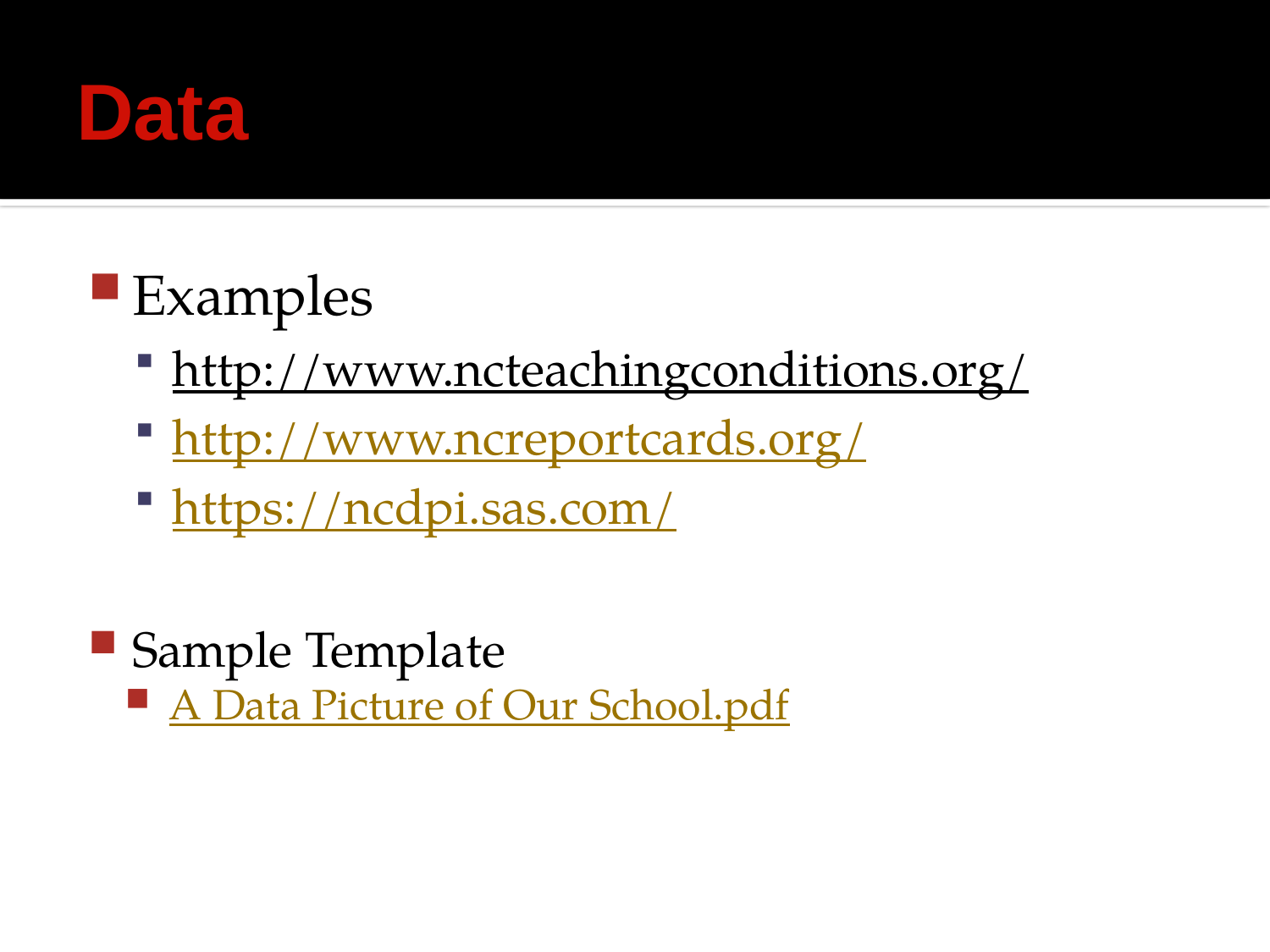

# Data
Examples
http://www.ncteachingconditions.org/
http://www.ncreportcards.org/
https://ncdpi.sas.com/

Sample Template
A Data Picture of Our School.pdf